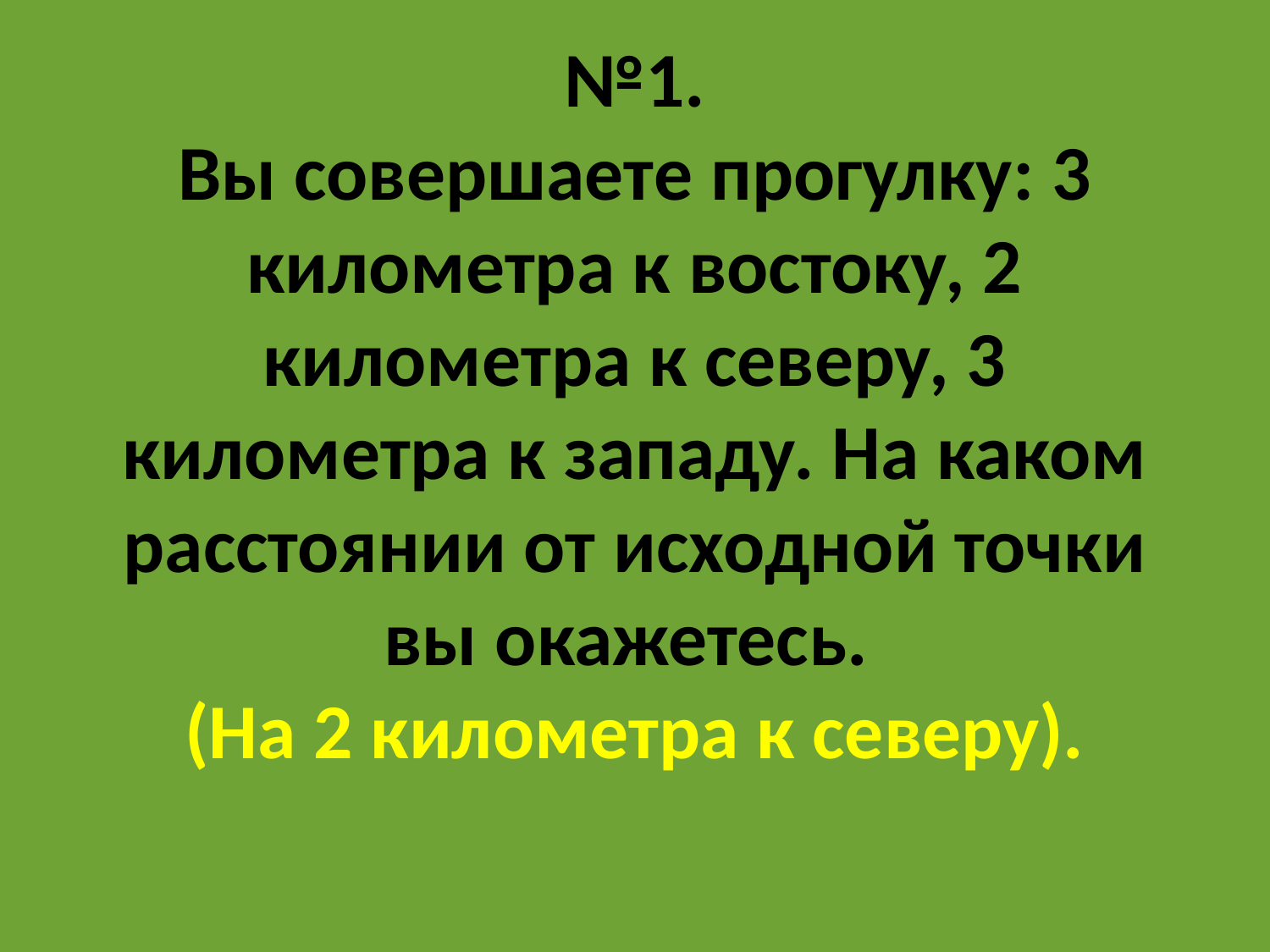

# №1. Вы совершаете прогулку: 3 километра к востоку, 2 километра к северу, 3 километра к западу. На каком расстоянии от исходной точки вы окажетесь. (На 2 километра к северу).